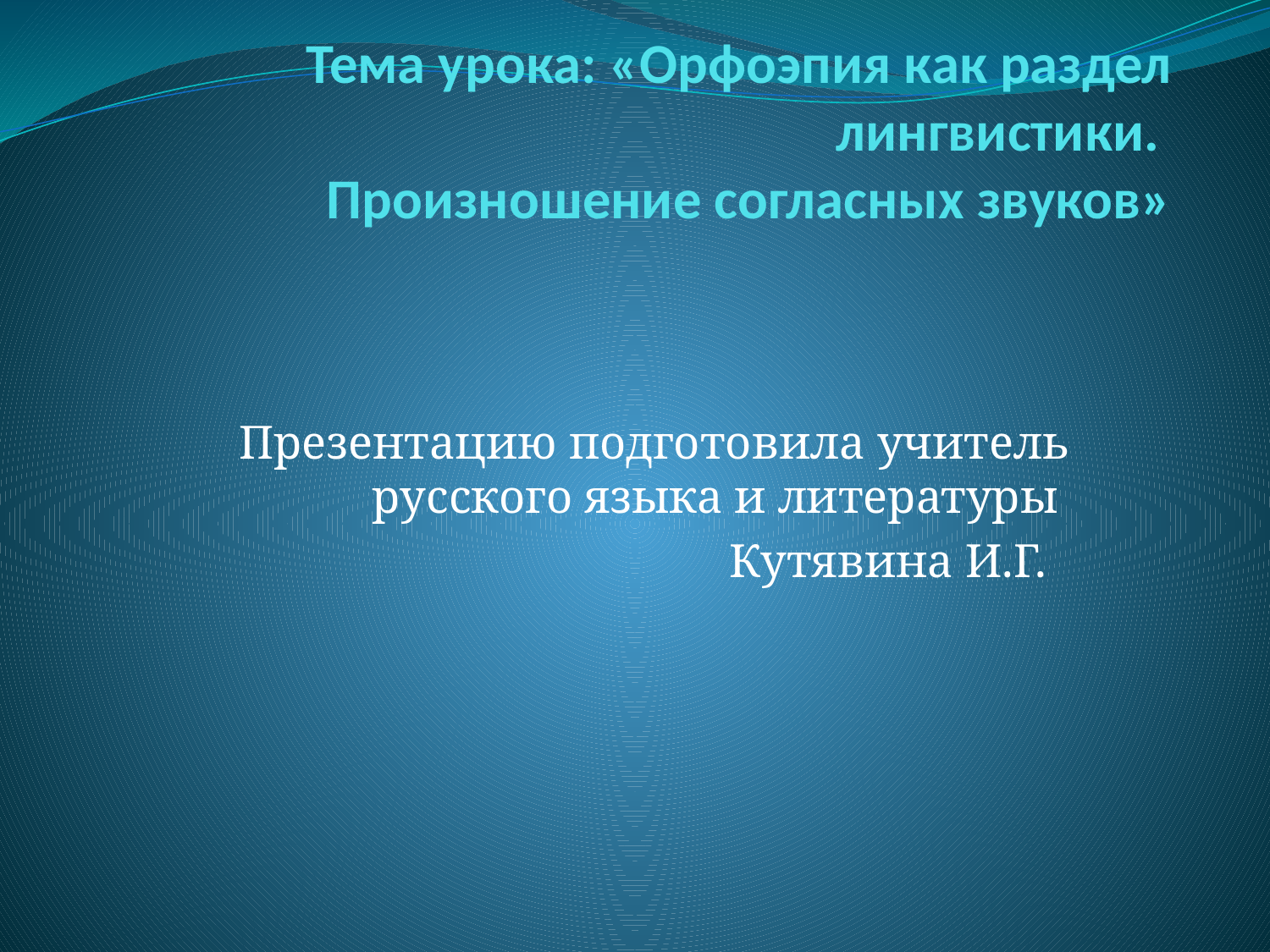

# Тема урока: «Орфоэпия как раздел лингвистики. Произношение согласных звуков»
Презентацию подготовила учитель русского языка и литературы
Кутявина И.Г.